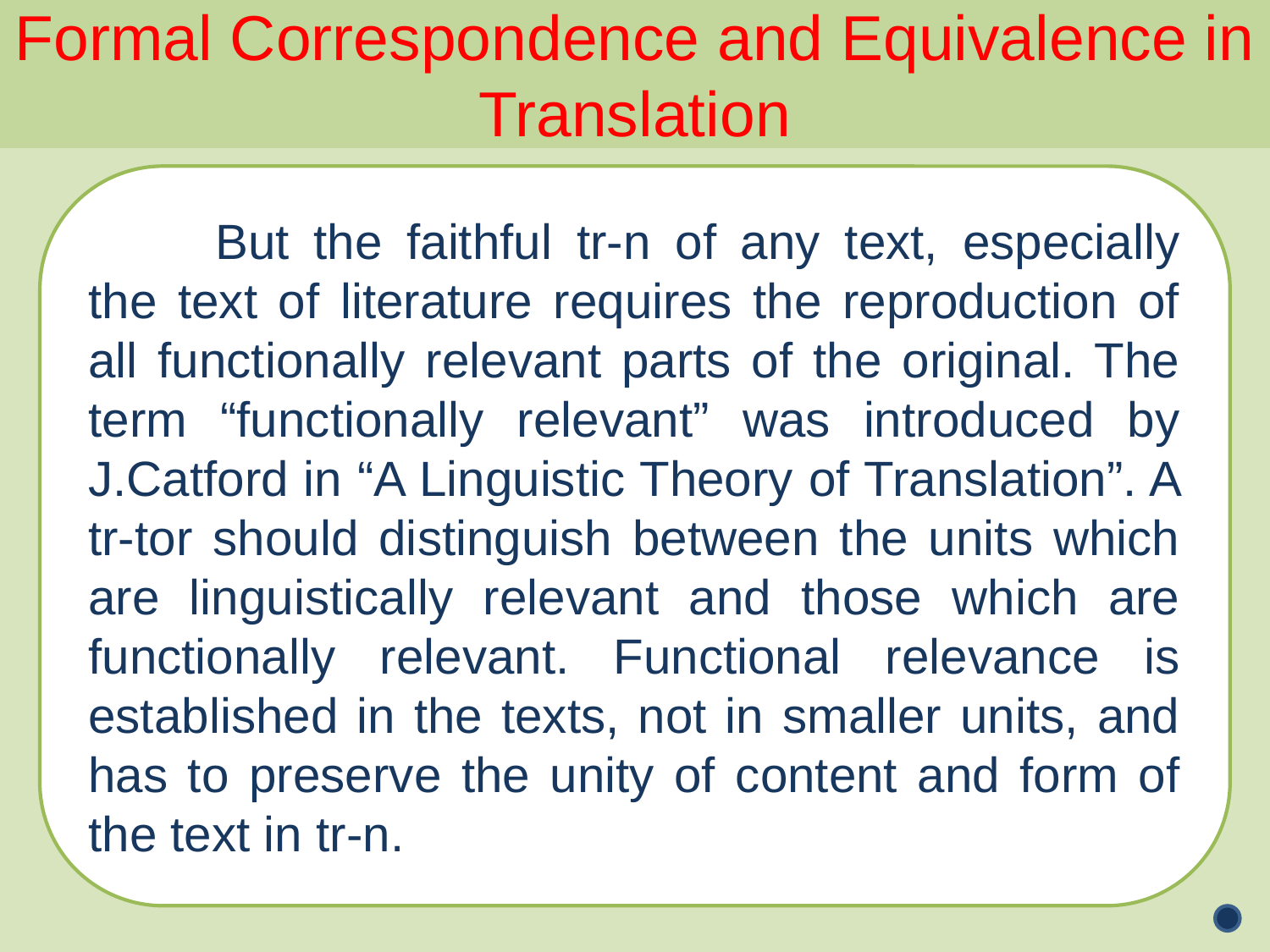

Formal Correspondence and Equivalence in Translation
	But the faithful tr-n of any text, especially the text of literature requires the reproduction of all functionally relevant parts of the original. The term “functionally relevant” was introduced by J.Catford in “A Linguistic Theory of Translation”. A tr-tor should distinguish between the units which are linguistically relevant and those which are functionally relevant. Functional relevance is established in the texts, not in smaller units, and has to preserve the unity of content and form of the text in tr-n.